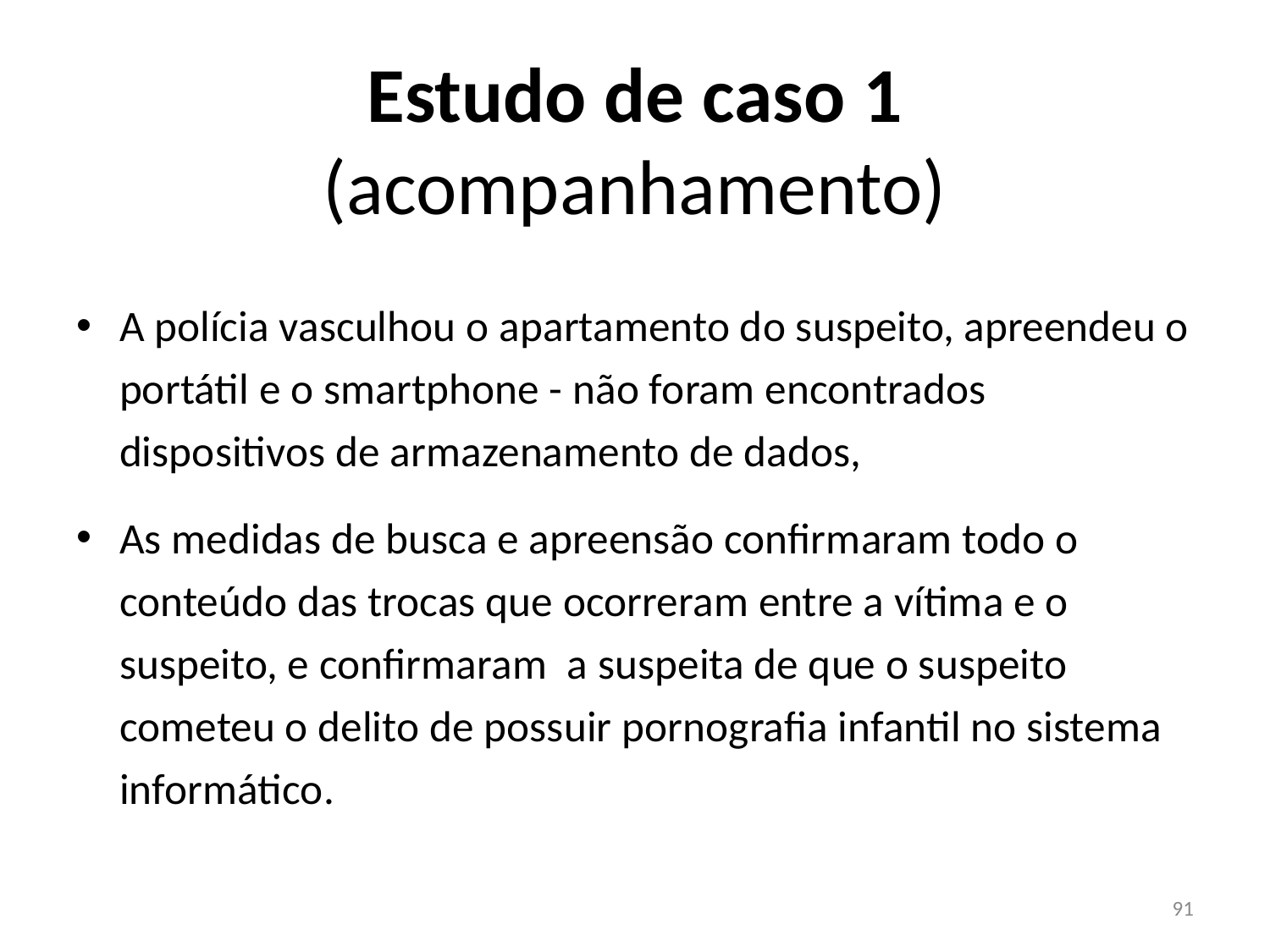

# Estudo de caso 1 (acompanhamento)
A polícia vasculhou o apartamento do suspeito, apreendeu o portátil e o smartphone - não foram encontrados dispositivos de armazenamento de dados,
As medidas de busca e apreensão confirmaram todo o conteúdo das trocas que ocorreram entre a vítima e o suspeito, e confirmaram  a suspeita de que o suspeito cometeu o delito de possuir pornografia infantil no sistema informático.

91